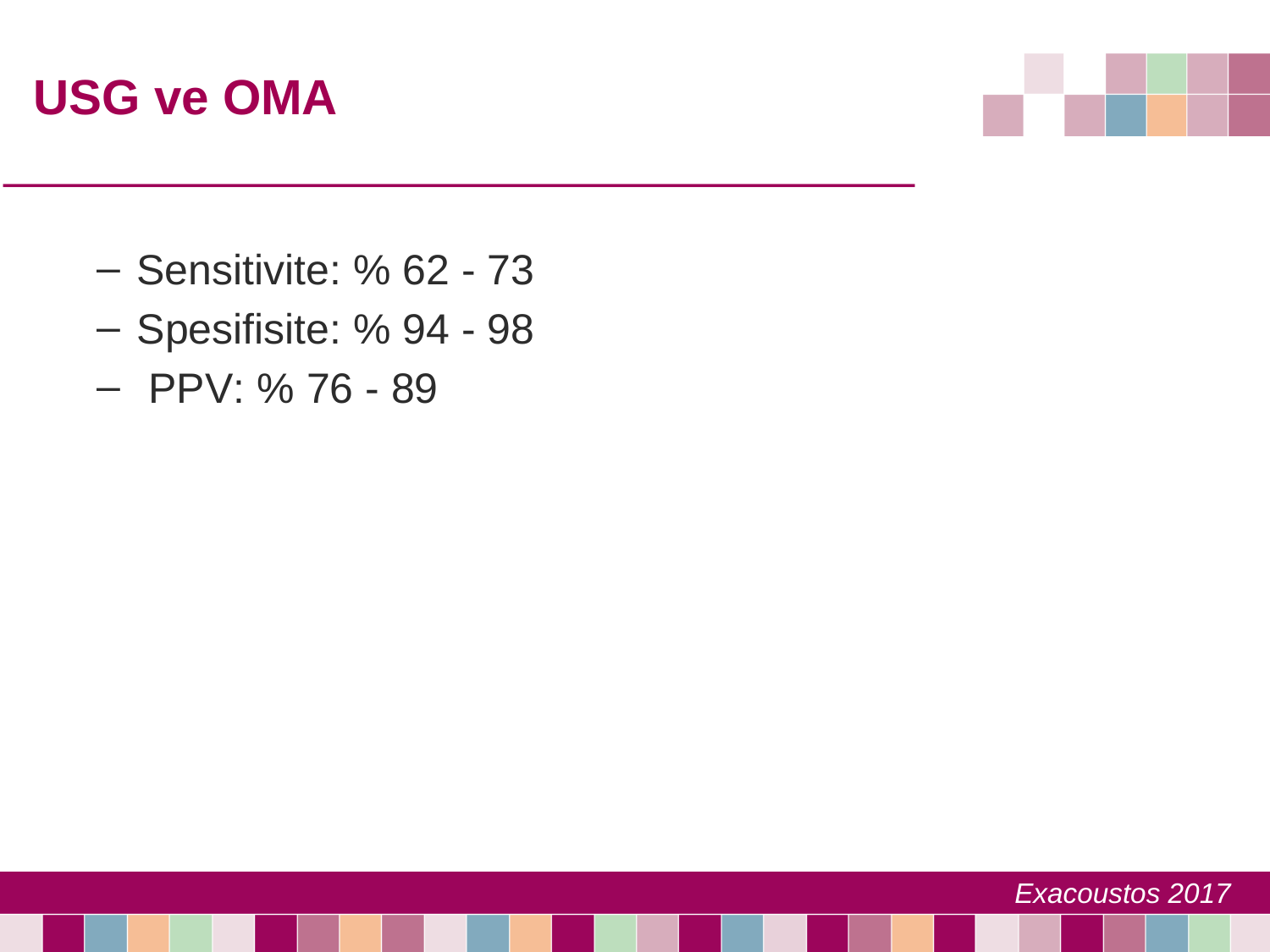

# USG ve OMA
Sensitivite: % 62 - 73
Spesifisite: % 94 - 98
 PPV: % 76 - 89
Exacoustos 2017